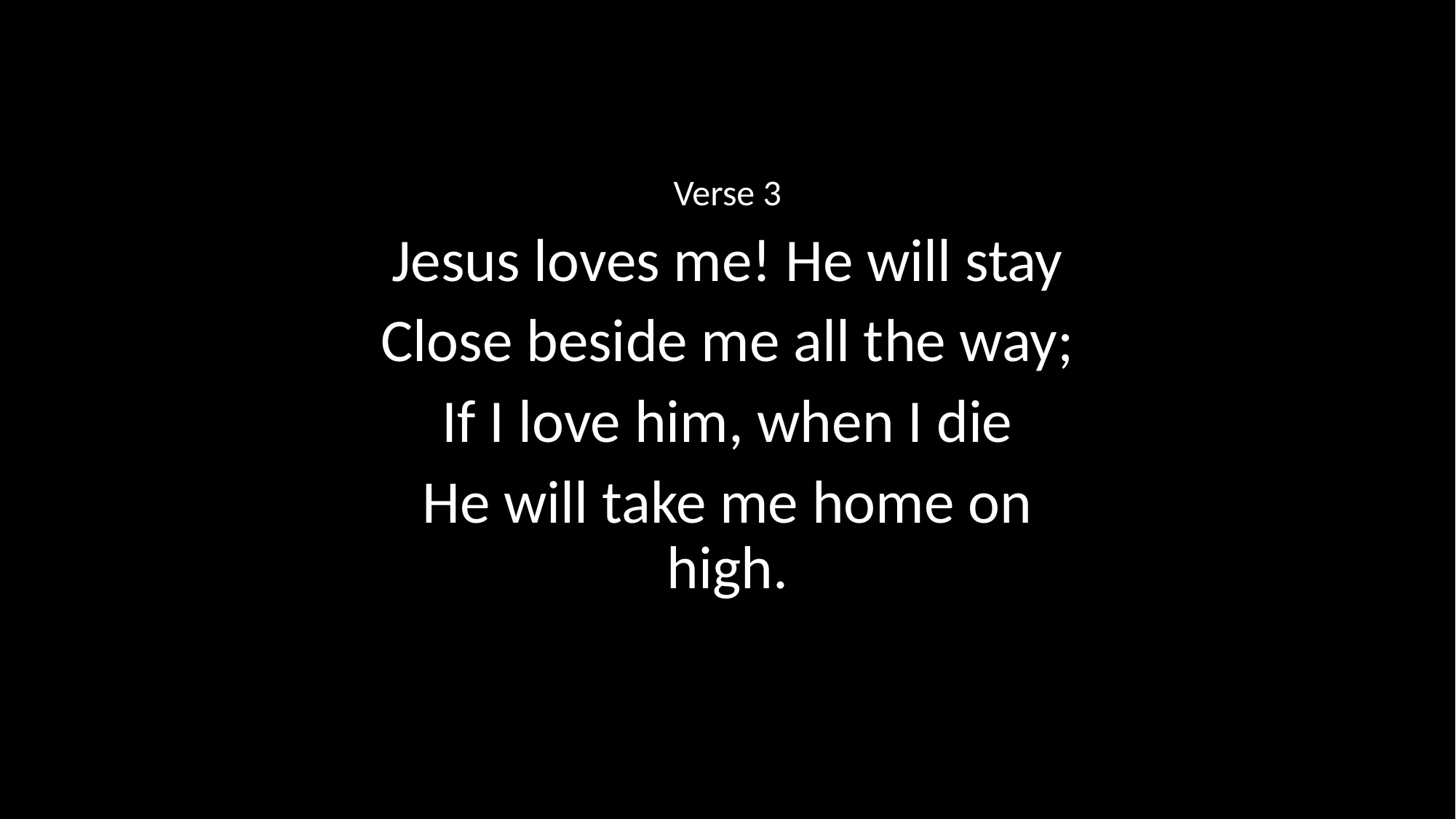

Verse 3
Jesus loves me! He will stay
Close beside me all the way;
If I love him, when I die
He will take me home on high.